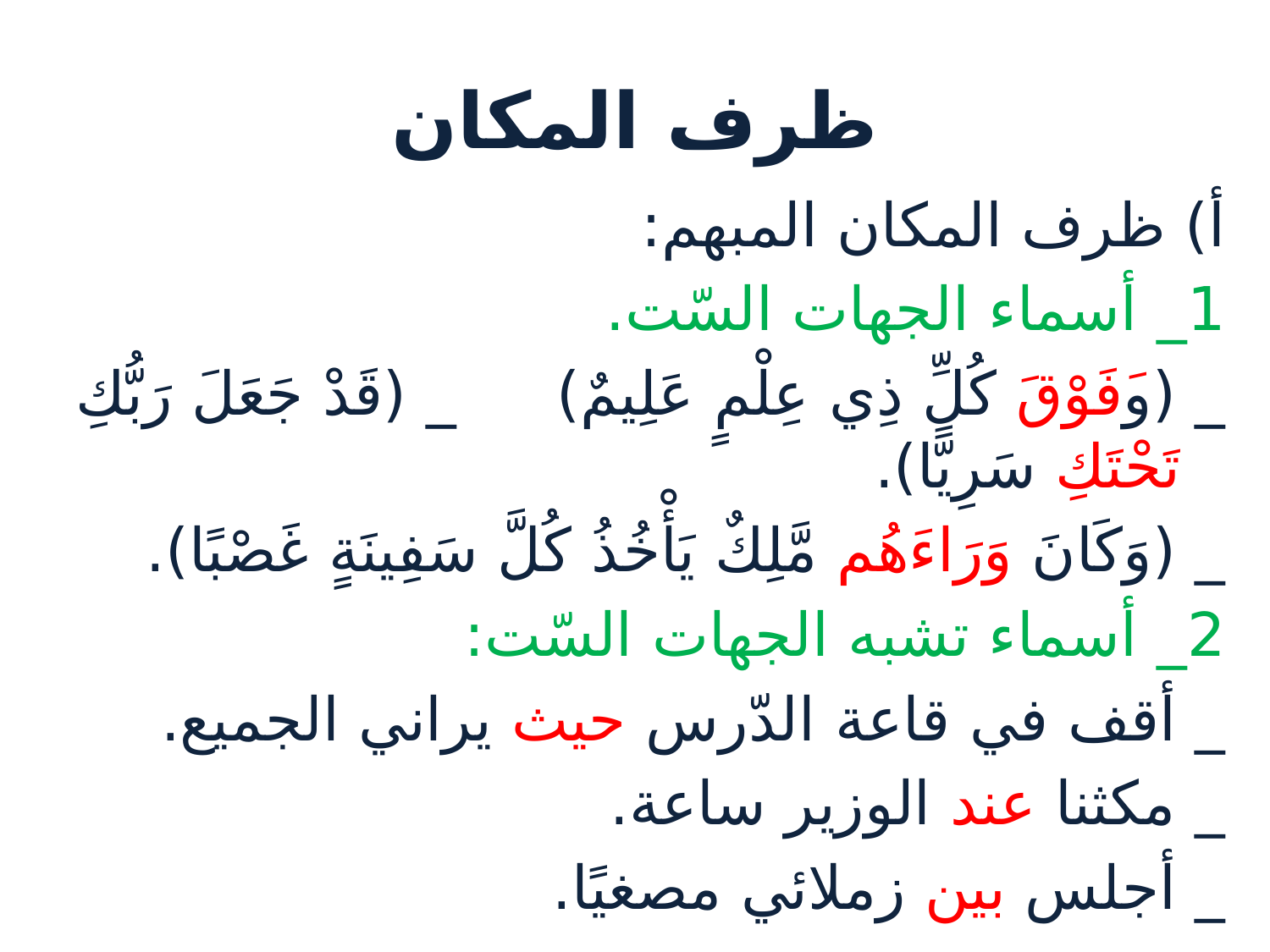

# ظرف المكان
أ) ظرف المكان المبهم:
1_ أسماء الجهات السّت.
_ (وَفَوْقَ كُلِّ ذِي عِلْمٍ عَلِيمٌ)		_ (قَدْ جَعَلَ رَبُّكِ تَحْتَكِ سَرِيًّا).
_ (وَكَانَ وَرَاءَهُم مَّلِكٌ يَأْخُذُ كُلَّ سَفِينَةٍ غَصْبًا).
2_ أسماء تشبه الجهات السّت:
_ أقف في قاعة الدّرس حيث يراني الجميع.
_ مكثنا عند الوزير ساعة.
_ أجلس بين زملائي مصغيًا.